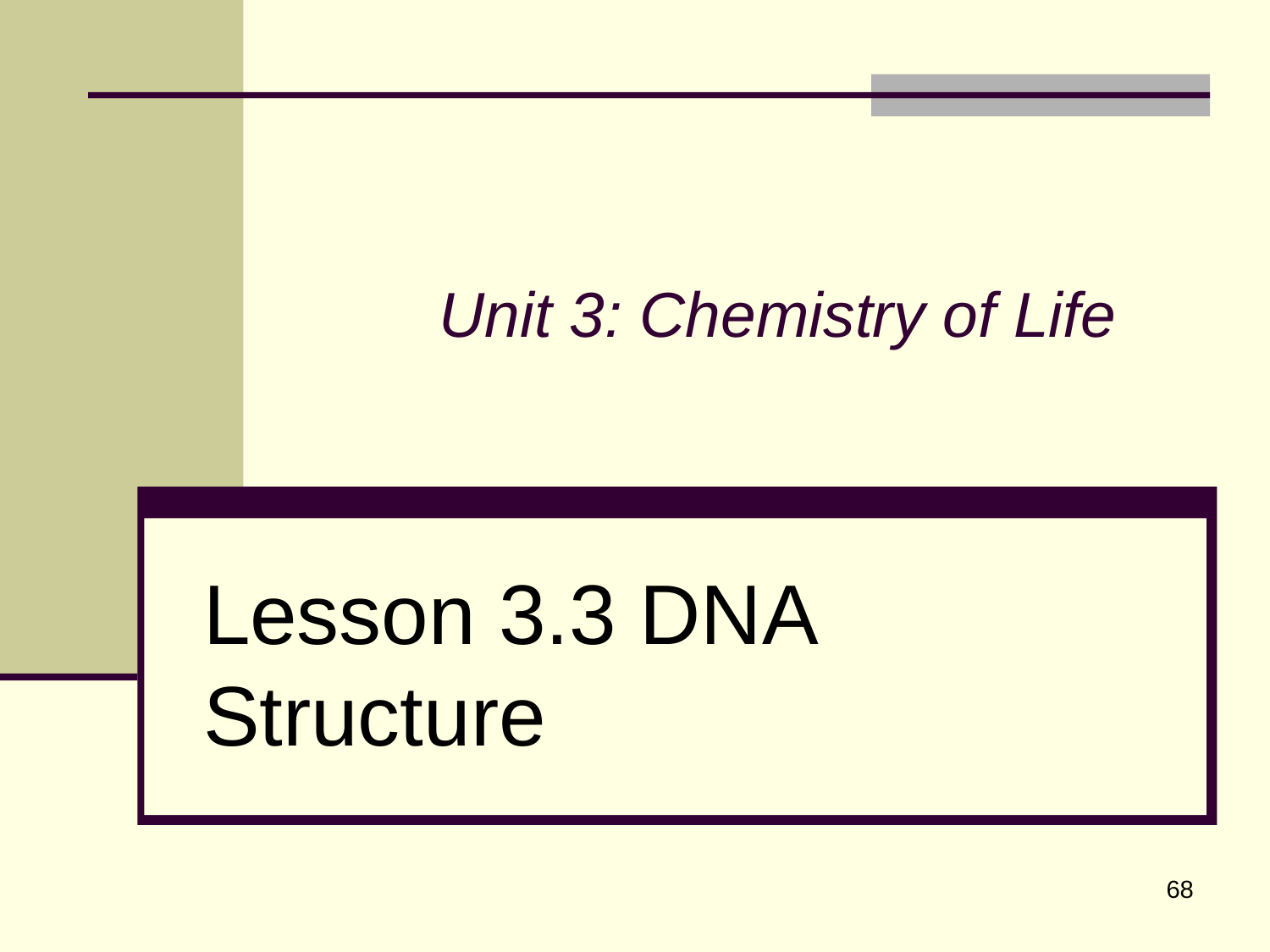

# Unit 3: Chemistry of Life
Lesson 3.3 DNA Structure
68